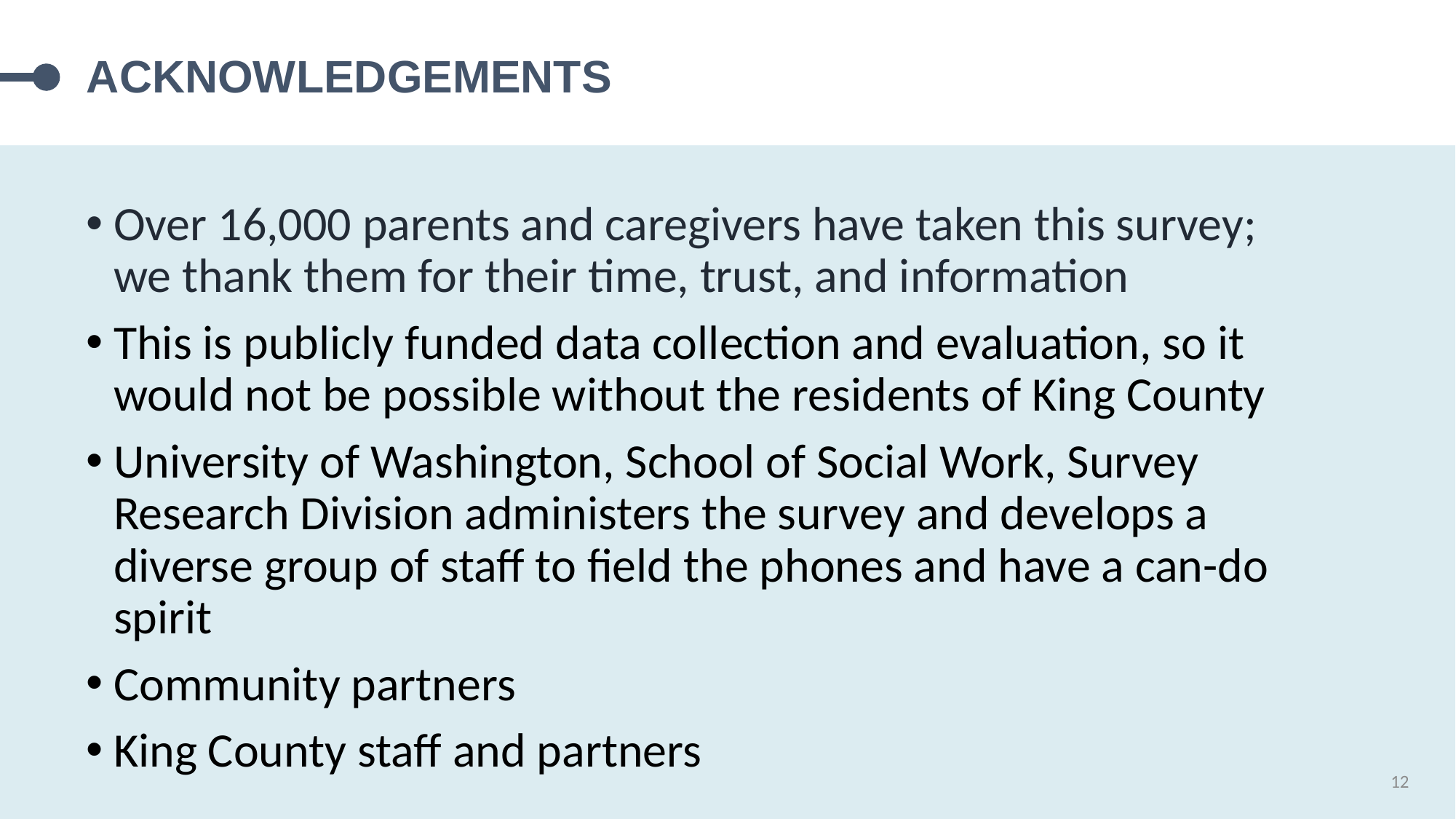

# Acknowledgements

Over 16,000 parents and caregivers have taken this survey; we thank them for their time, trust, and information
This is publicly funded data collection and evaluation, so it would not be possible without the residents of King County
University of Washington, School of Social Work, Survey Research Division administers the survey and develops a diverse group of staff to field the phones and have a can-do spirit
Community partners
King County staff and partners
12